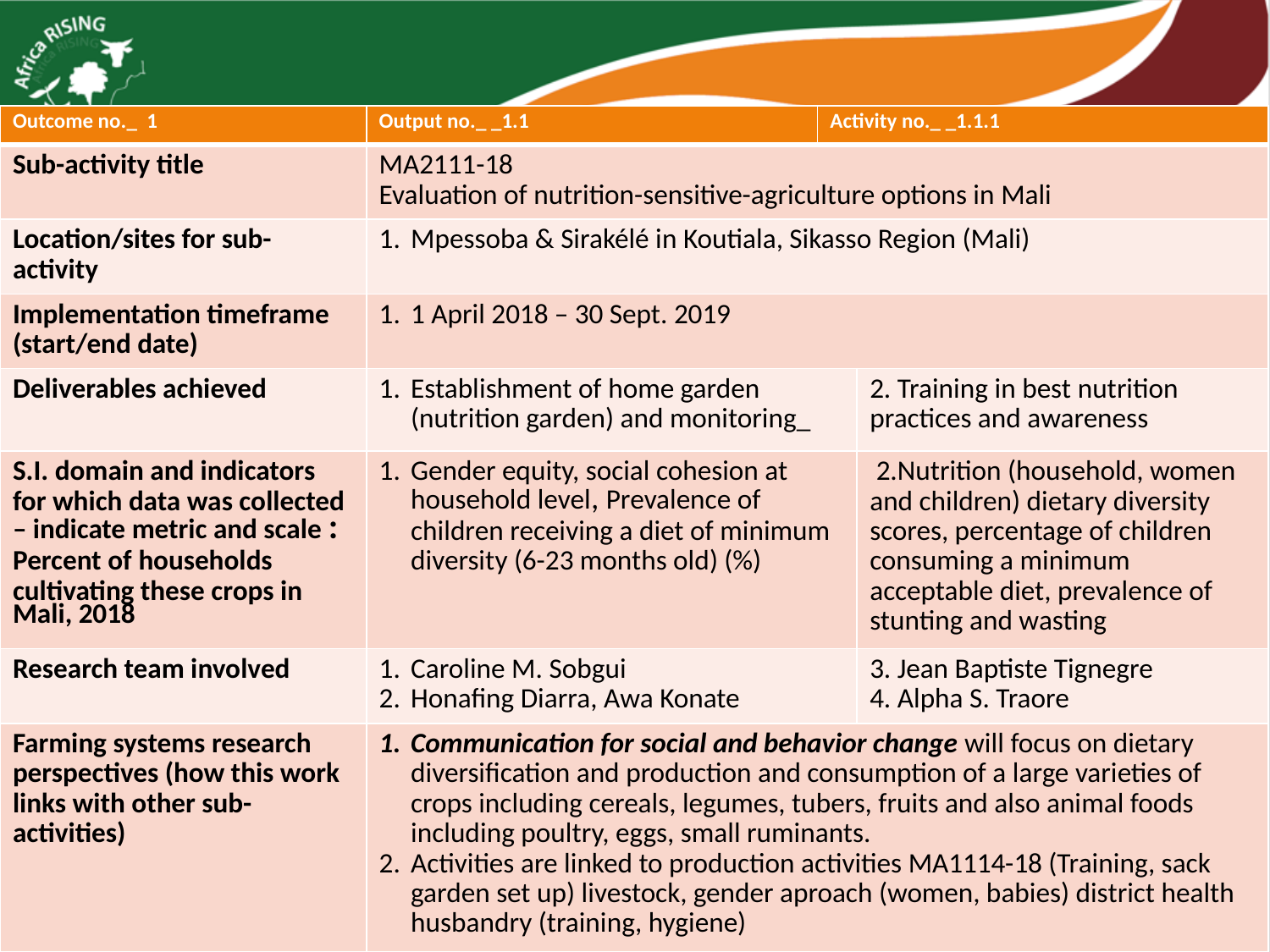

| Outcome no.\_ 1 | Output no.\_ \_1.1 | Activity no.\_ \_1.1.1 |  |
| --- | --- | --- | --- |
| Sub-activity title | MA2111-18 Evaluation of nutrition-sensitive-agriculture options in Mali |  |  |
| Location/sites for sub-activity | Mpessoba & Sirakélé in Koutiala, Sikasso Region (Mali) |  |  |
| Implementation timeframe (start/end date) | 1 April 2018 – 30 Sept. 2019 |  |  |
| Deliverables achieved | Establishment of home garden (nutrition garden) and monitoring\_ |  | 2. Training in best nutrition practices and awareness |
| S.I. domain and indicators for which data was collected – indicate metric and scale : Percent of households cultivating these crops in Mali, 2018 | Gender equity, social cohesion at household level, Prevalence of children receiving a diet of minimum diversity (6-23 months old) (%) |  | 2.Nutrition (household, women and children) dietary diversity scores, percentage of children consuming a minimum acceptable diet, prevalence of stunting and wasting |
| Research team involved | Caroline M. Sobgui Honafing Diarra, Awa Konate |  | 3. Jean Baptiste Tignegre 4. Alpha S. Traore |
| Farming systems research perspectives (how this work links with other sub-activities) | Communication for social and behavior change will focus on dietary diversification and production and consumption of a large varieties of crops including cereals, legumes, tubers, fruits and also animal foods including poultry, eggs, small ruminants. Activities are linked to production activities MA1114-18 (Training, sack garden set up) livestock, gender aproach (women, babies) district health husbandry (training, hygiene) |  |  |